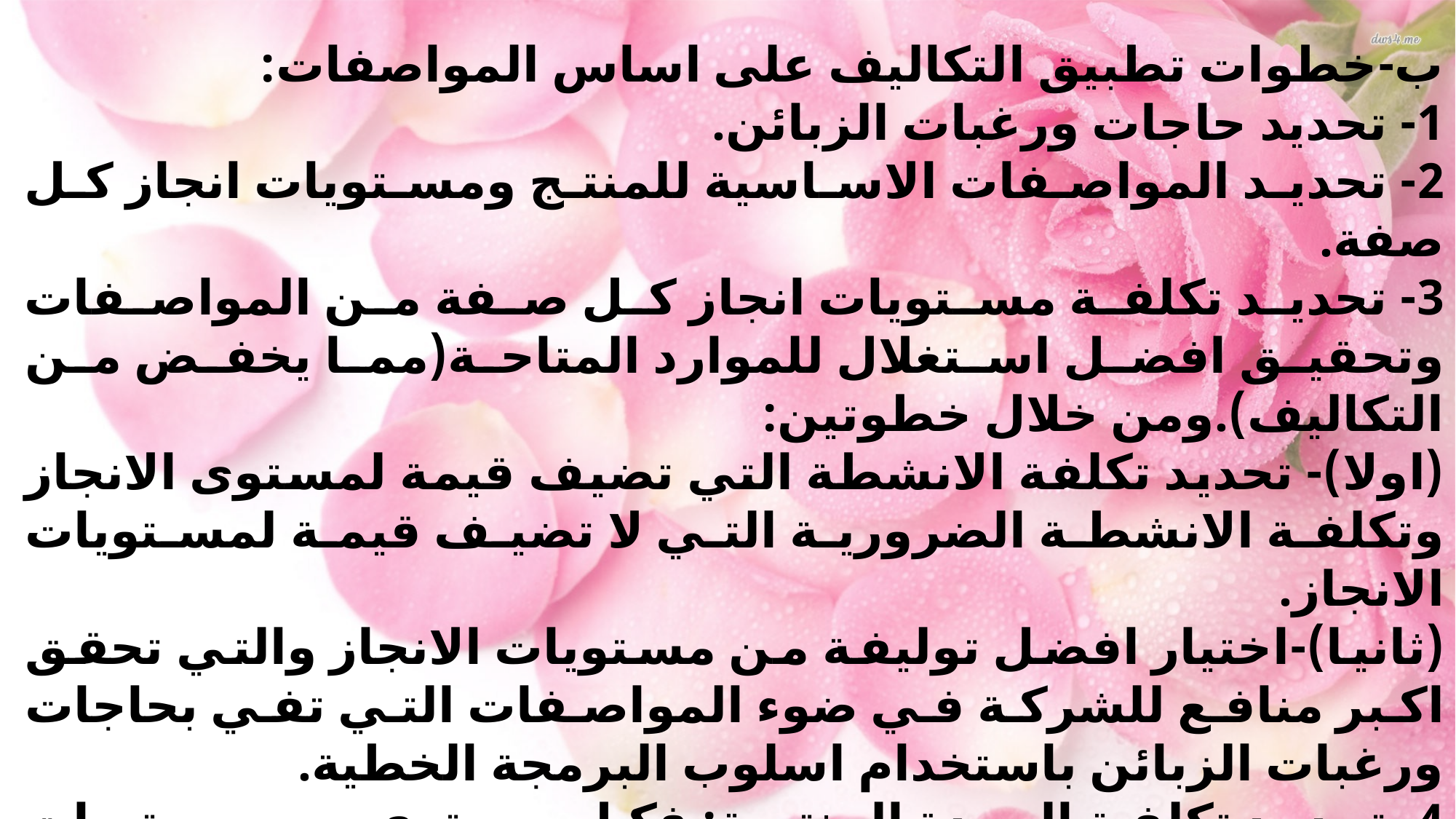

ب-خطوات تطبيق التكاليف على اساس المواصفات:
1- تحديد حاجات ورغبات الزبائن.
2- تحديد المواصفات الاساسية للمنتج ومستويات انجاز كل صفة.
3- تحديد تكلفة مستويات انجاز كل صفة من المواصفات وتحقيق افضل استغلال للموارد المتاحة(مما يخفض من التكاليف).ومن خلال خطوتين:
(اولا)- تحديد تكلفة الانشطة التي تضيف قيمة لمستوى الانجاز وتكلفة الانشطة الضرورية التي لا تضيف قيمة لمستويات الانجاز.
(ثانيا)-اختيار افضل توليفة من مستويات الانجاز والتي تحقق اكبر منافع للشركة في ضوء المواصفات التي تفي بحاجات ورغبات الزبائن باستخدام اسلوب البرمجة الخطية.
4- تحديد تكلفة الوحدة المنتجة: فكل مستوى من مستويات الانجاز يمثل منتج وعلى ذلك فان تكلفة المنتج عند مستوى انجاز معين يمثل مجموع تكلفة الانشطة التي تتكون منها مواصفات المنتج.